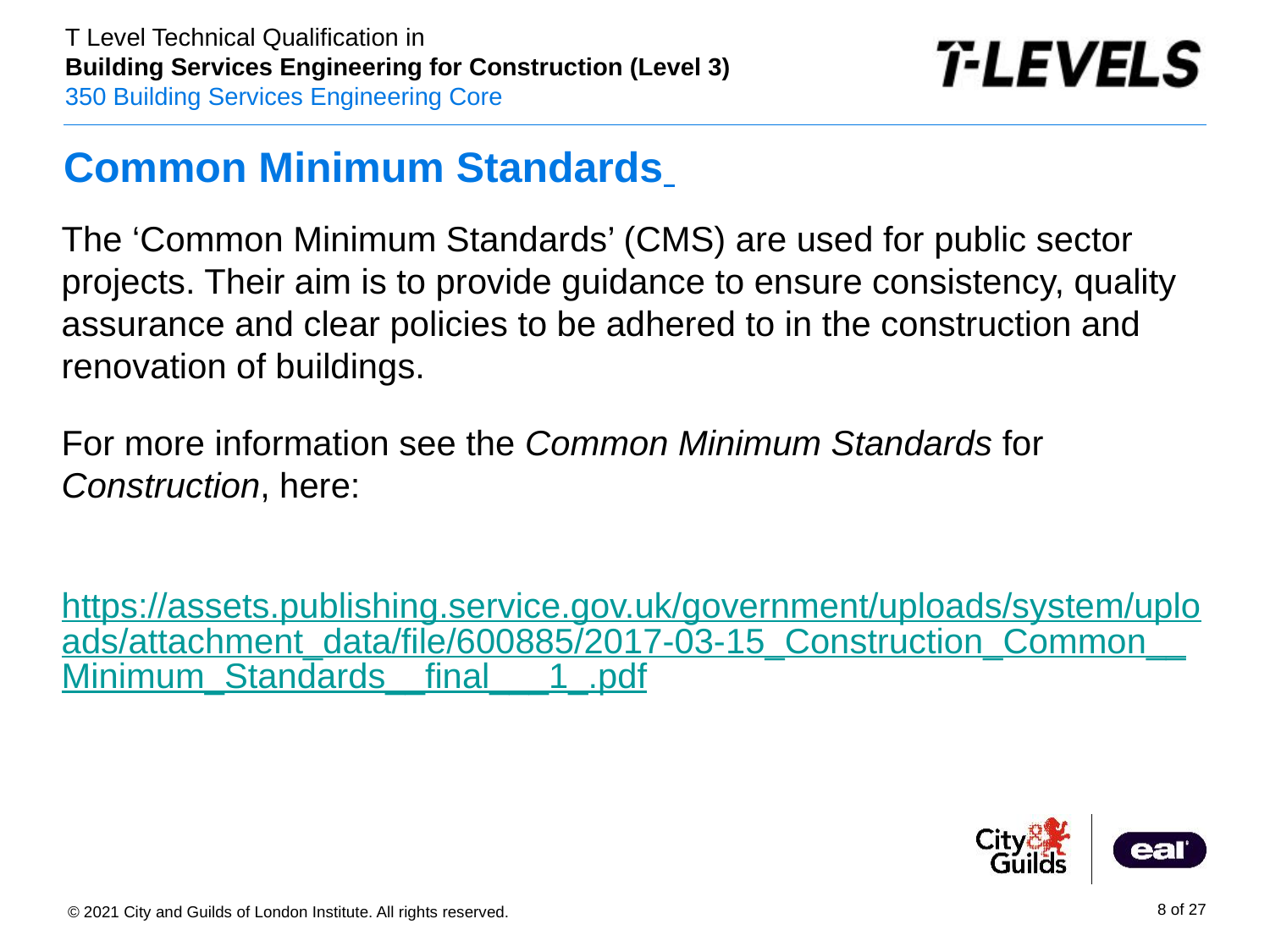

# Common Minimum Standards
The ‘Common Minimum Standards’ (CMS) are used for public sector projects. Their aim is to provide guidance to ensure consistency, quality assurance and clear policies to be adhered to in the construction and renovation of buildings.
For more information see the Common Minimum Standards for Construction, here:
 https://assets.publishing.service.gov.uk/government/uploads/system/uploads/attachment_data/file/600885/2017-03-15_Construction_Common__Minimum_Standards__final___1_.pdf